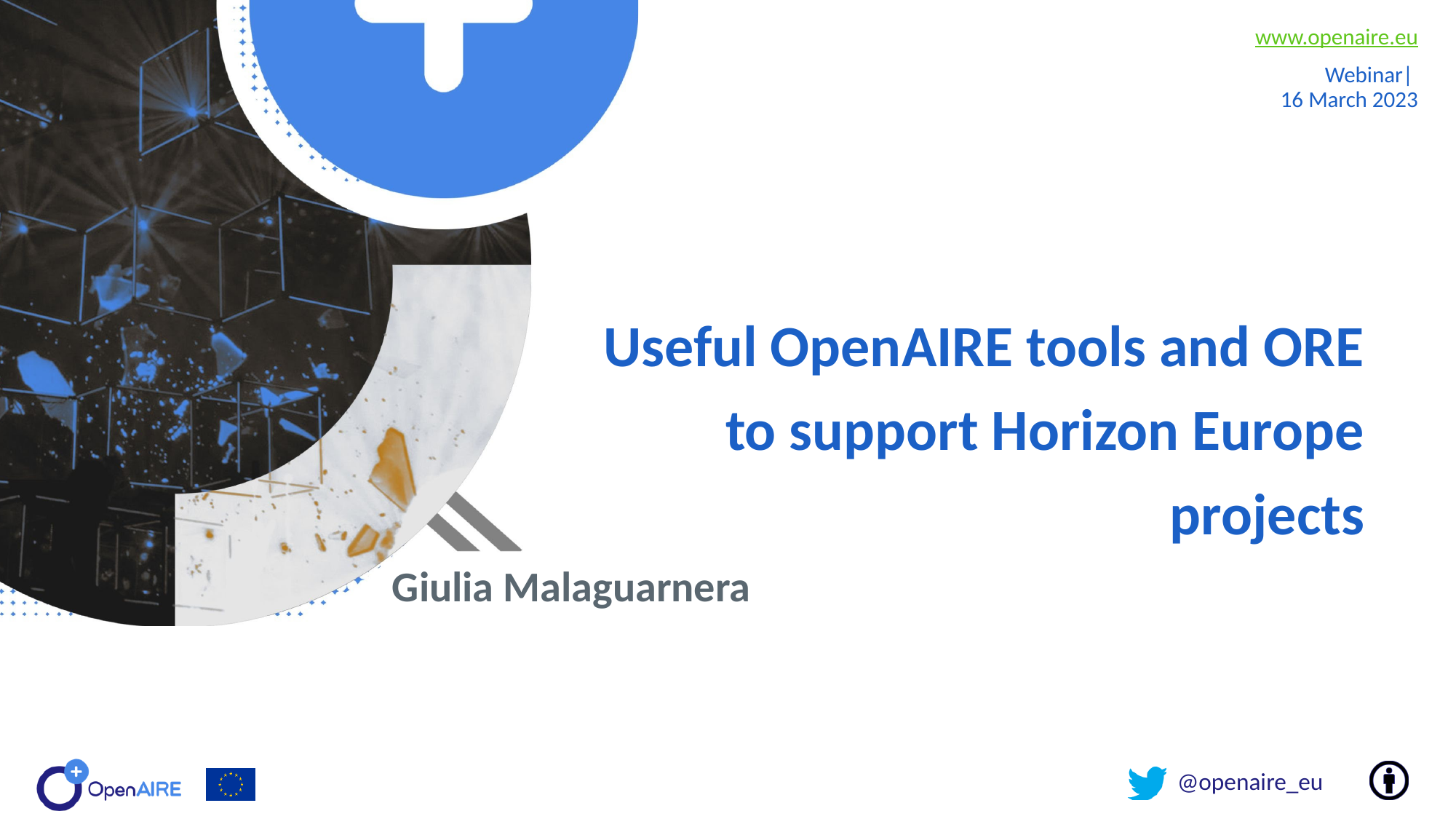

www.openaire.eu
Webinar|
16 March 2023

Useful OpenAIRE tools and ORE to support Horizon Europe projects
Giulia Malaguarnera